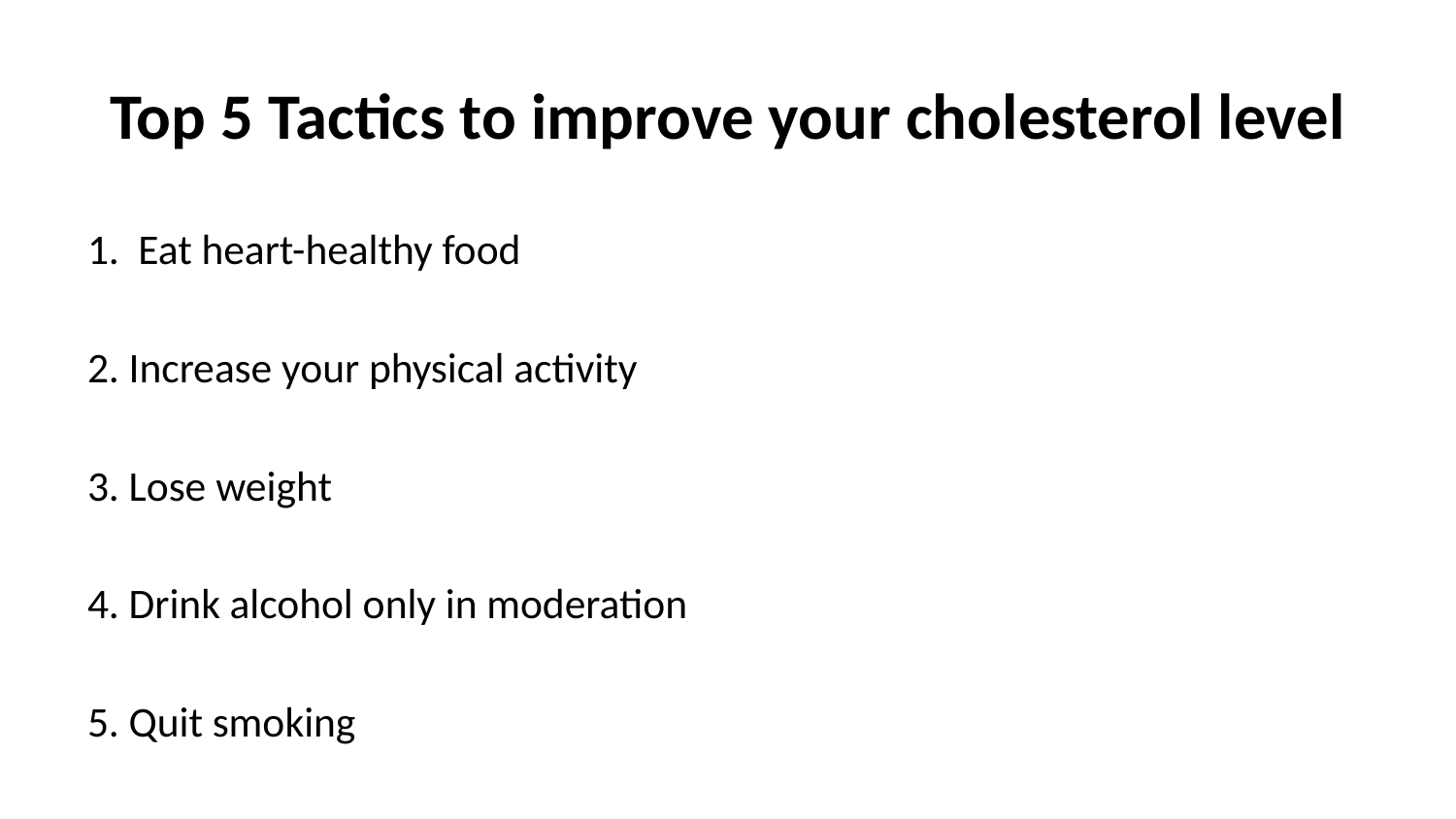

# Top 5 Tactics to improve your cholesterol level
1.  Eat heart-healthy food

2. Increase your physical activity

3. Lose weight

4. Drink alcohol only in moderation

5. Quit smoking